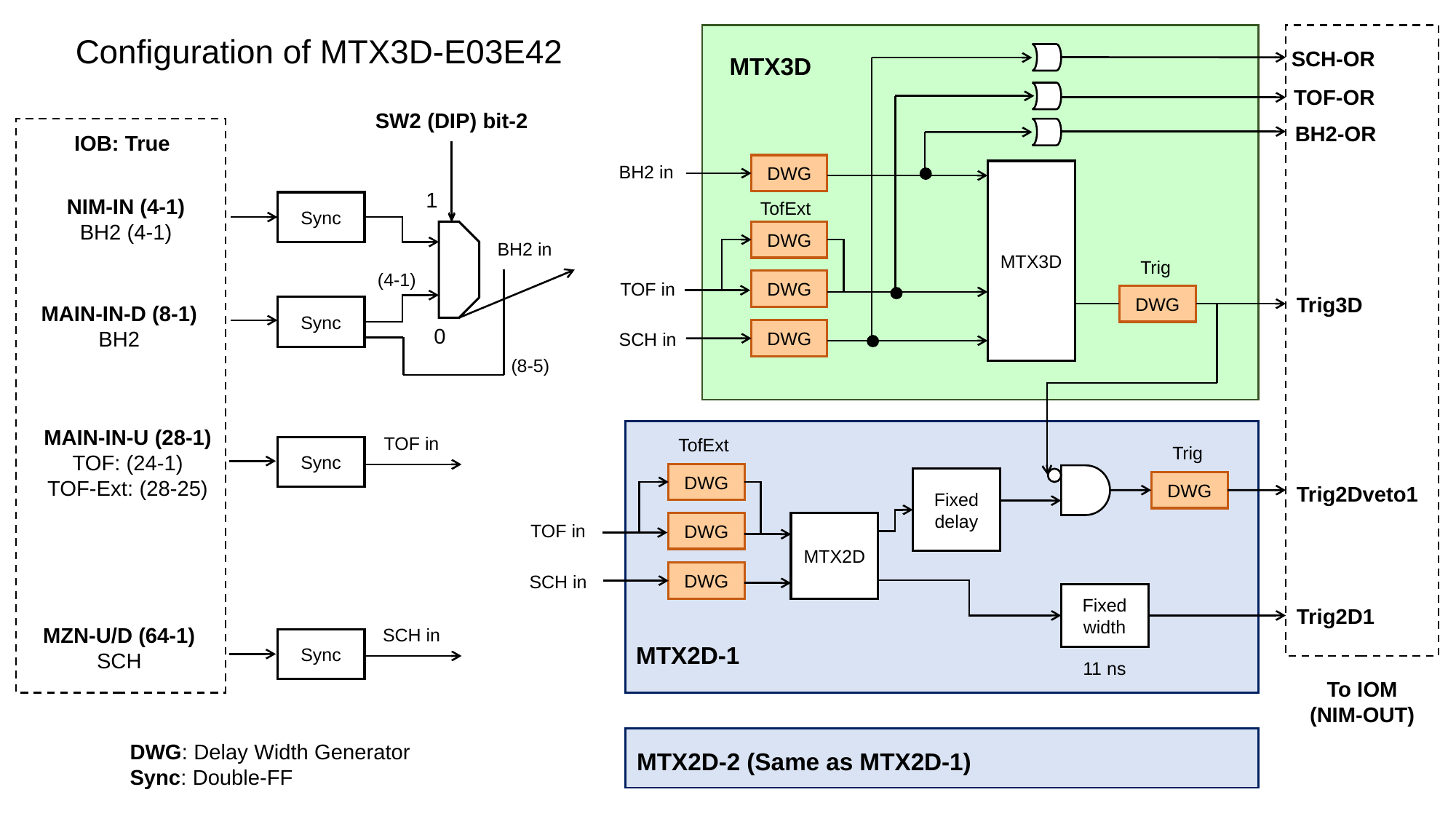

Configuration of MTX3D-E03E42

SCH-OR

MTX3D
TOF-OR

SW2 (DIP) bit-2
BH2-OR

IOB: True
BH2 in
DWG
MTX3D

1
NIM-IN (4-1)
BH2 (4-1)
TofExt
Sync
DWG
BH2 in

Trig
(4-1)
DWG
TOF in
DWG
Trig3D

MAIN-IN-D (8-1)
BH2
Sync
0
DWG
SCH in

(8-5)
MAIN-IN-U (28-1)
TOF: (24-1)
TOF-Ext: (28-25)

TOF in
TofExt
Trig
Sync
DWG

Fixed
delay

DWG
Trig2Dveto1
DWG
MTX2D
TOF in
DWG
SCH in
Fixed
width
Trig2D1
MZN-U/D (64-1)
SCH
SCH in
Sync
MTX2D-1
11 ns
To IOM
(NIM-OUT)

DWG: Delay Width Generator
Sync: Double-FF
MTX2D-2 (Same as MTX2D-1)